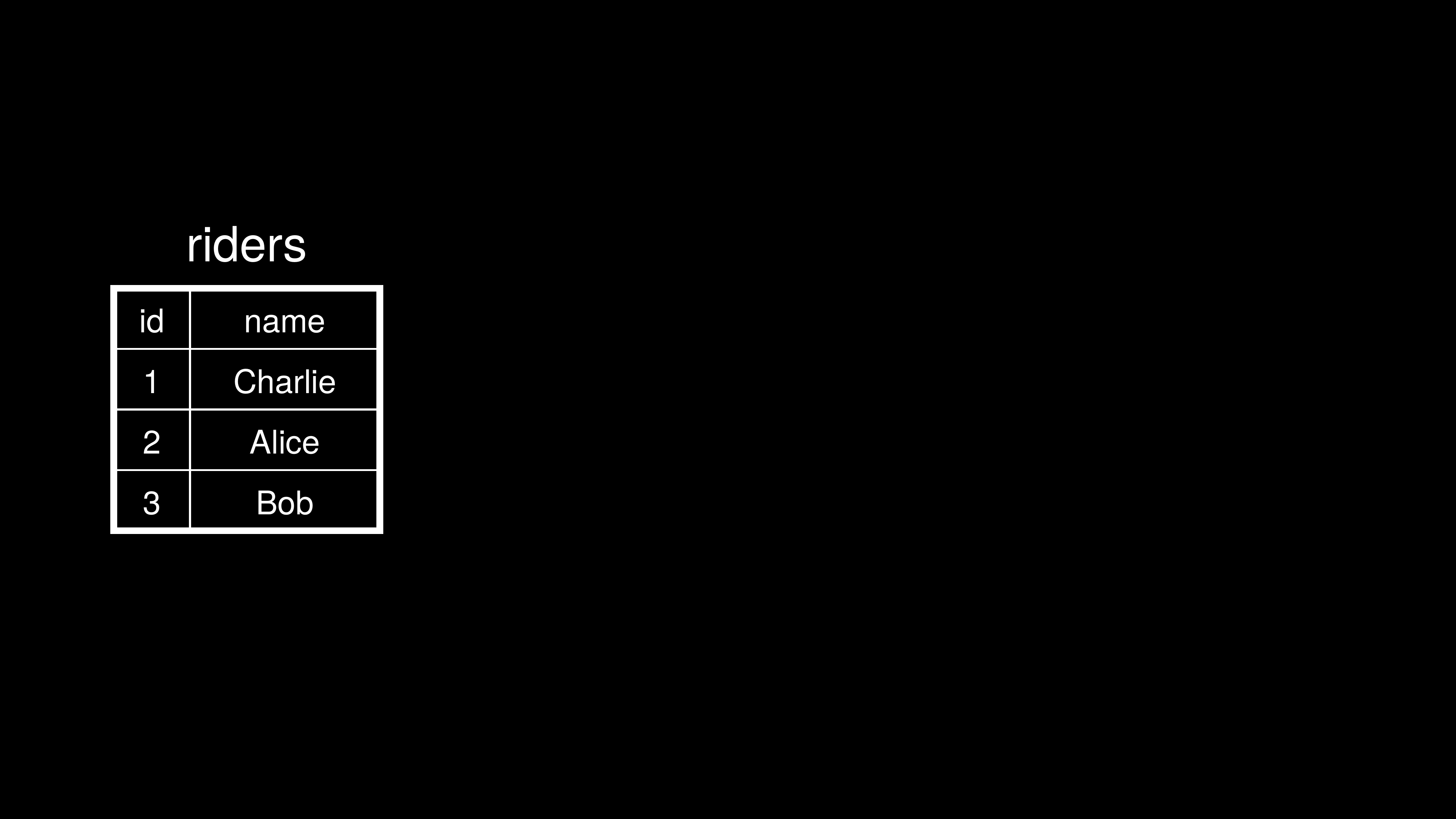

riders
| id | name |
| --- | --- |
| 1 | Charlie |
| 2 | Alice |
| 3 | Bob |